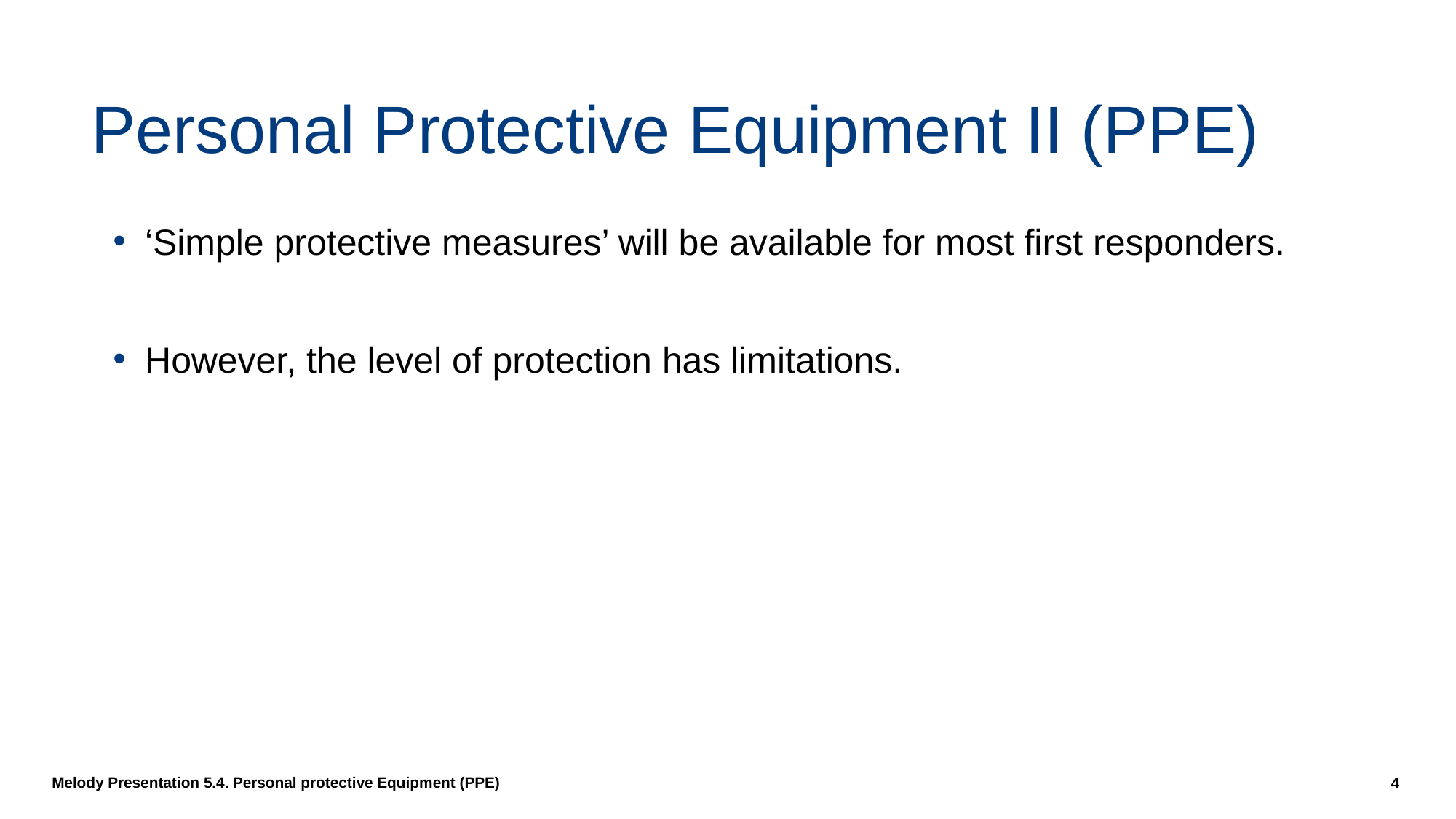

# Personal Protective Equipment II (PPE)
‘Simple protective measures’ will be available for most first responders.

However, the level of protection has limitations.
Melody Presentation 5.4. Personal protective Equipment (PPE)
4